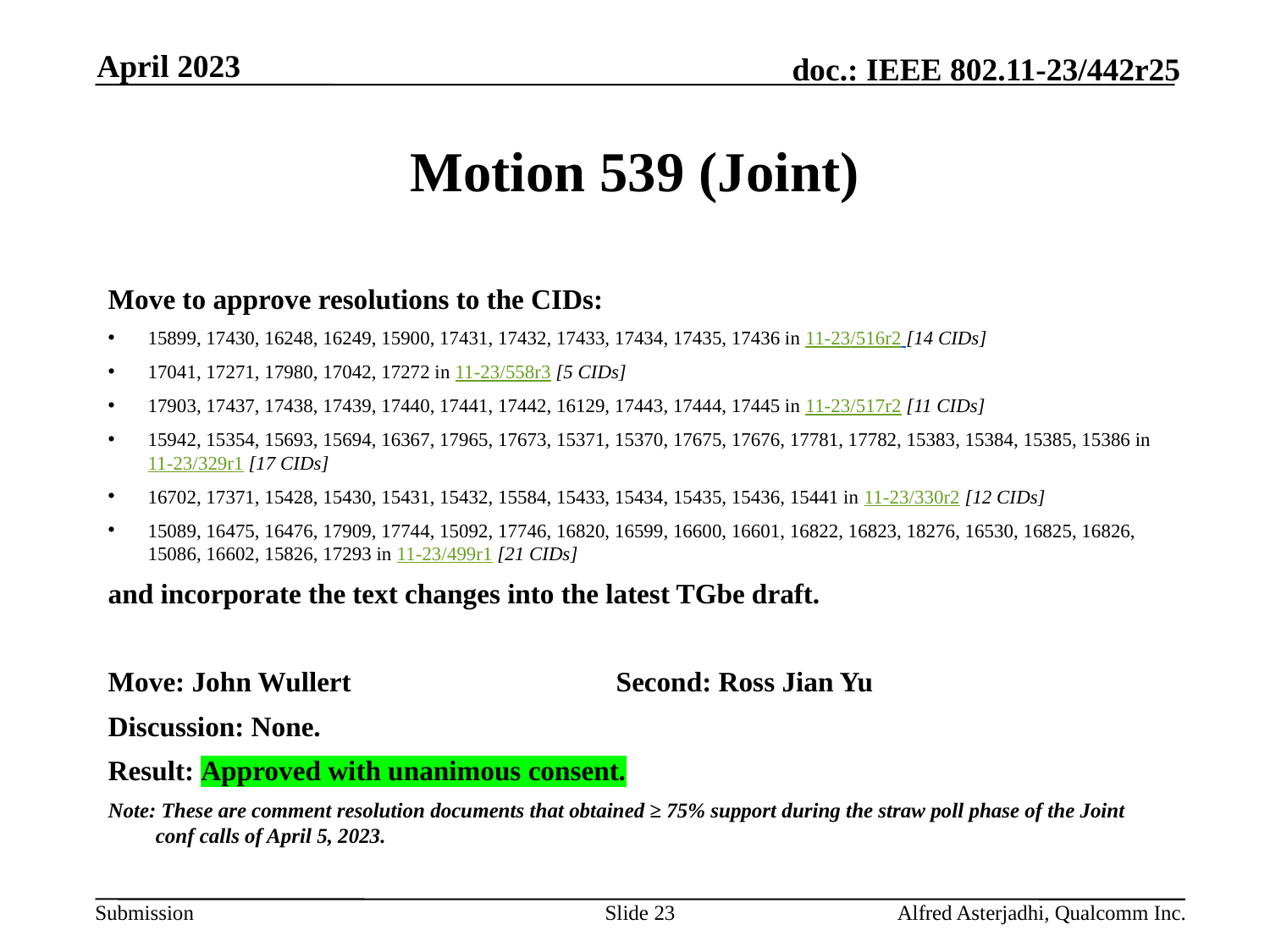

April 2023
# Motion 539 (Joint)
Move to approve resolutions to the CIDs:
15899, 17430, 16248, 16249, 15900, 17431, 17432, 17433, 17434, 17435, 17436 in 11-23/516r2 [14 CIDs]
17041, 17271, 17980, 17042, 17272 in 11-23/558r3 [5 CIDs]
17903, 17437, 17438, 17439, 17440, 17441, 17442, 16129, 17443, 17444, 17445 in 11-23/517r2 [11 CIDs]
15942, 15354, 15693, 15694, 16367, 17965, 17673, 15371, 15370, 17675, 17676, 17781, 17782, 15383, 15384, 15385, 15386 in 11-23/329r1 [17 CIDs]
16702, 17371, 15428, 15430, 15431, 15432, 15584, 15433, 15434, 15435, 15436, 15441 in 11-23/330r2 [12 CIDs]
15089, 16475, 16476, 17909, 17744, 15092, 17746, 16820, 16599, 16600, 16601, 16822, 16823, 18276, 16530, 16825, 16826, 15086, 16602, 15826, 17293 in 11-23/499r1 [21 CIDs]
and incorporate the text changes into the latest TGbe draft.

Move: John Wullert			Second: Ross Jian Yu
Discussion: None.
Result: Approved with unanimous consent.
Note: These are comment resolution documents that obtained ≥ 75% support during the straw poll phase of the Joint conf calls of April 5, 2023.
Slide 23
Alfred Asterjadhi, Qualcomm Inc.